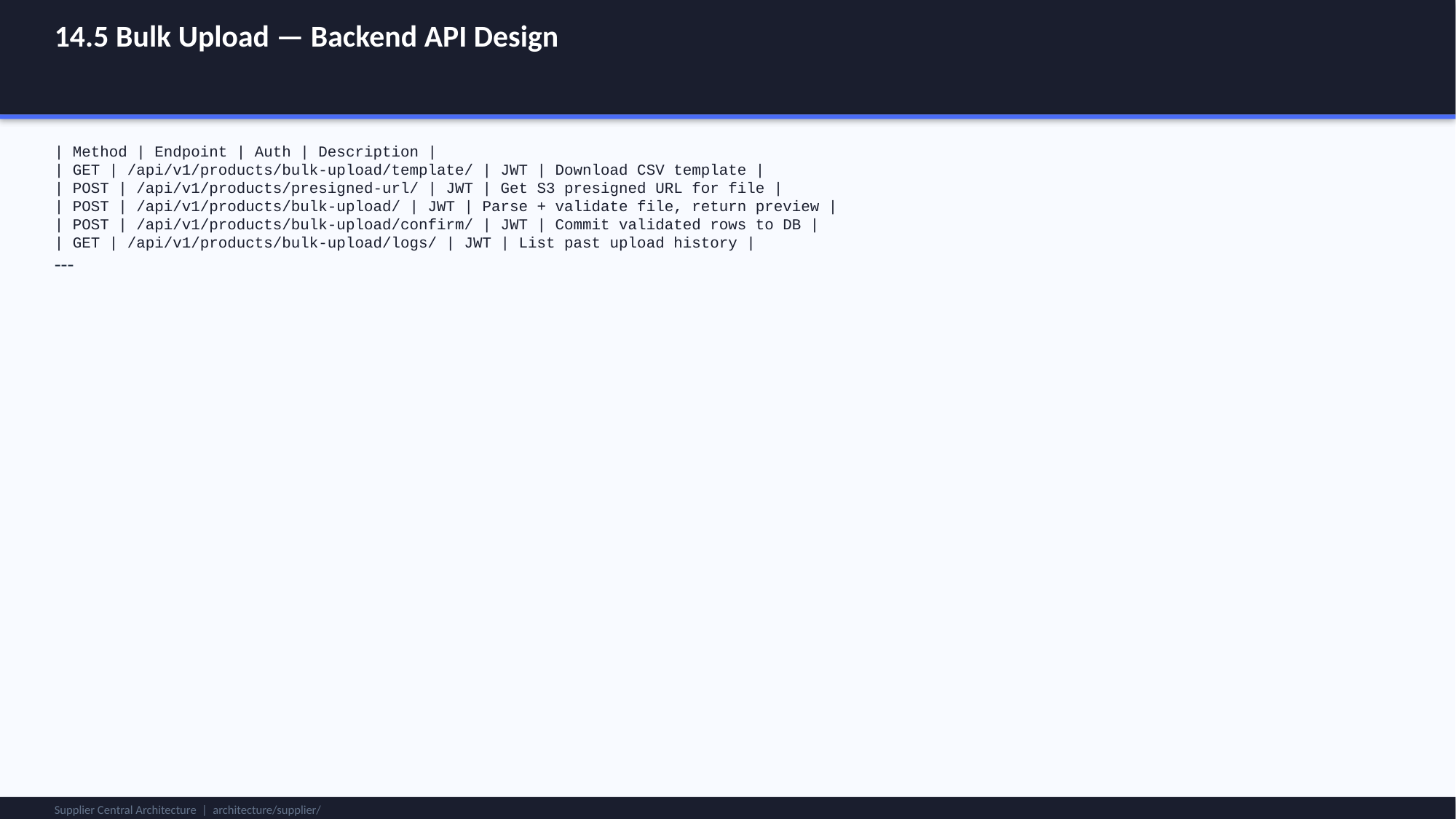

14.5 Bulk Upload — Backend API Design

| Method | Endpoint | Auth | Description |
| GET | /api/v1/products/bulk-upload/template/ | JWT | Download CSV template |
| POST | /api/v1/products/presigned-url/ | JWT | Get S3 presigned URL for file |
| POST | /api/v1/products/bulk-upload/ | JWT | Parse + validate file, return preview |
| POST | /api/v1/products/bulk-upload/confirm/ | JWT | Commit validated rows to DB |
| GET | /api/v1/products/bulk-upload/logs/ | JWT | List past upload history |
---

Supplier Central Architecture  |  architecture/supplier/